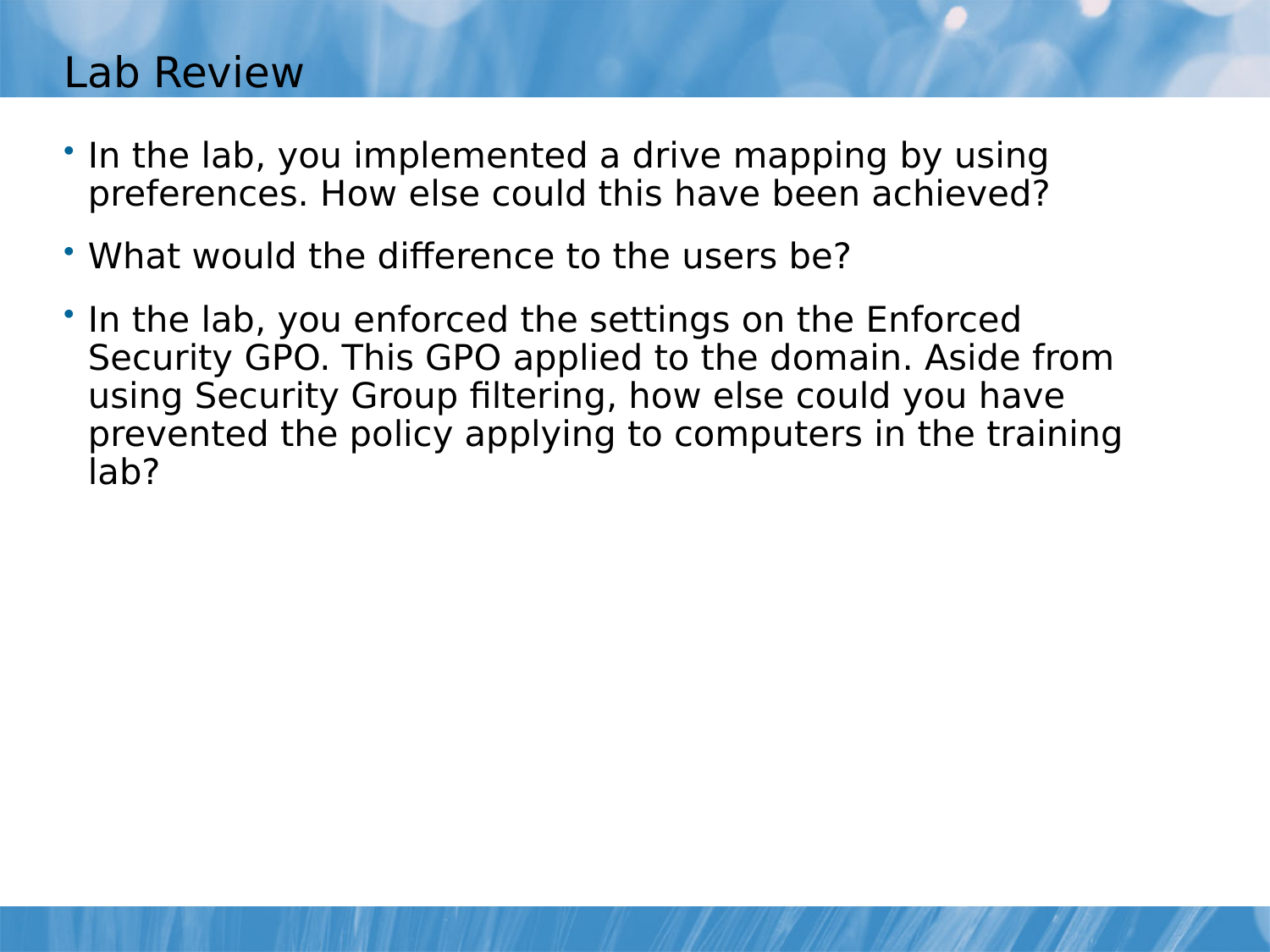

# Lab Review
In the lab, you implemented a drive mapping by using preferences. How else could this have been achieved?
What would the difference to the users be?
In the lab, you enforced the settings on the Enforced Security GPO. This GPO applied to the domain. Aside from using Security Group filtering, how else could you have prevented the policy applying to computers in the training lab?